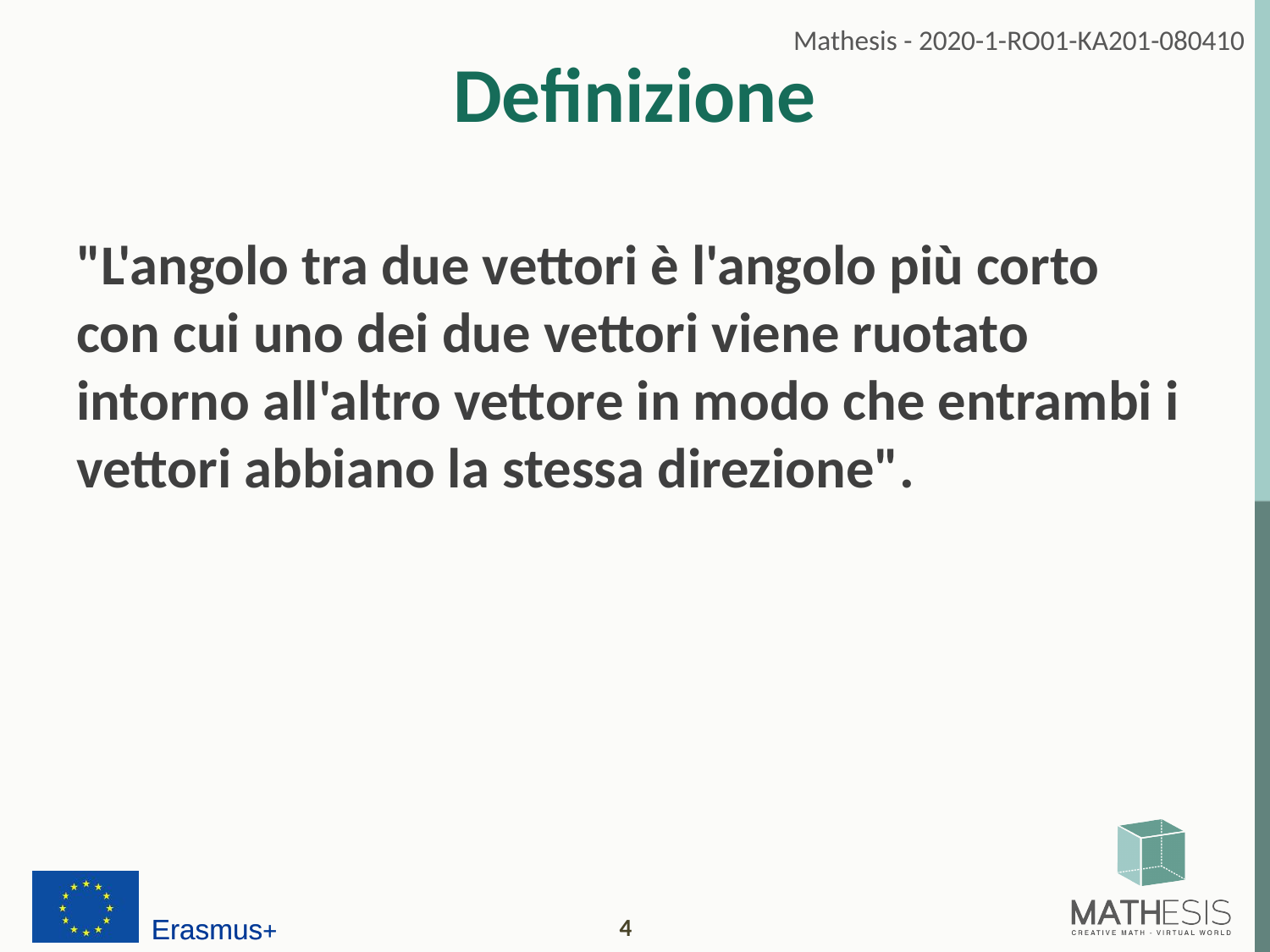

# Definizione
"L'angolo tra due vettori è l'angolo più corto con cui uno dei due vettori viene ruotato intorno all'altro vettore in modo che entrambi i vettori abbiano la stessa direzione".